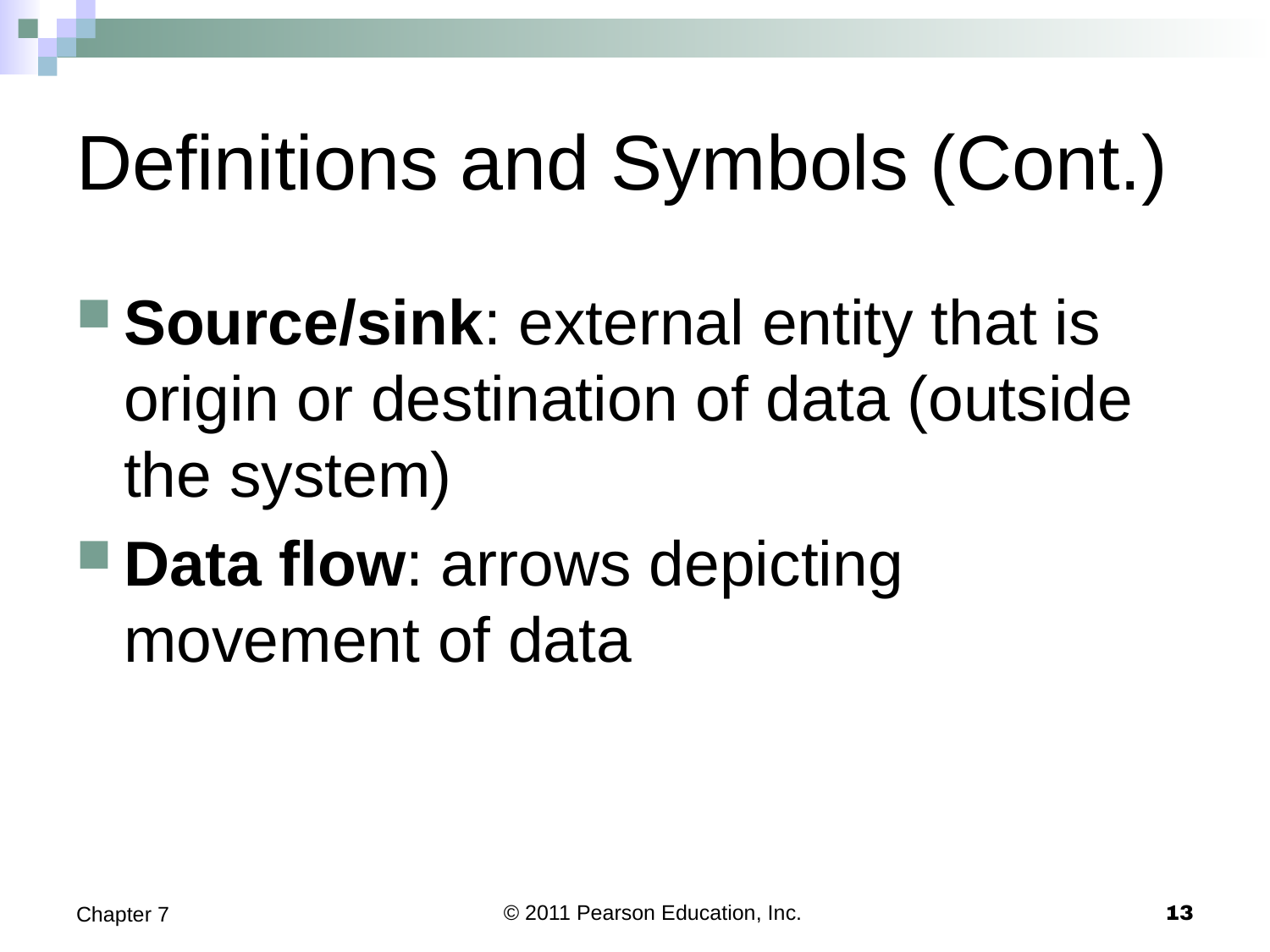

# Definitions and Symbols (Cont.)
Source/sink: external entity that is origin or destination of data (outside the system)
Data flow: arrows depicting movement of data
Chapter 7
© 2011 Pearson Education, Inc.
13